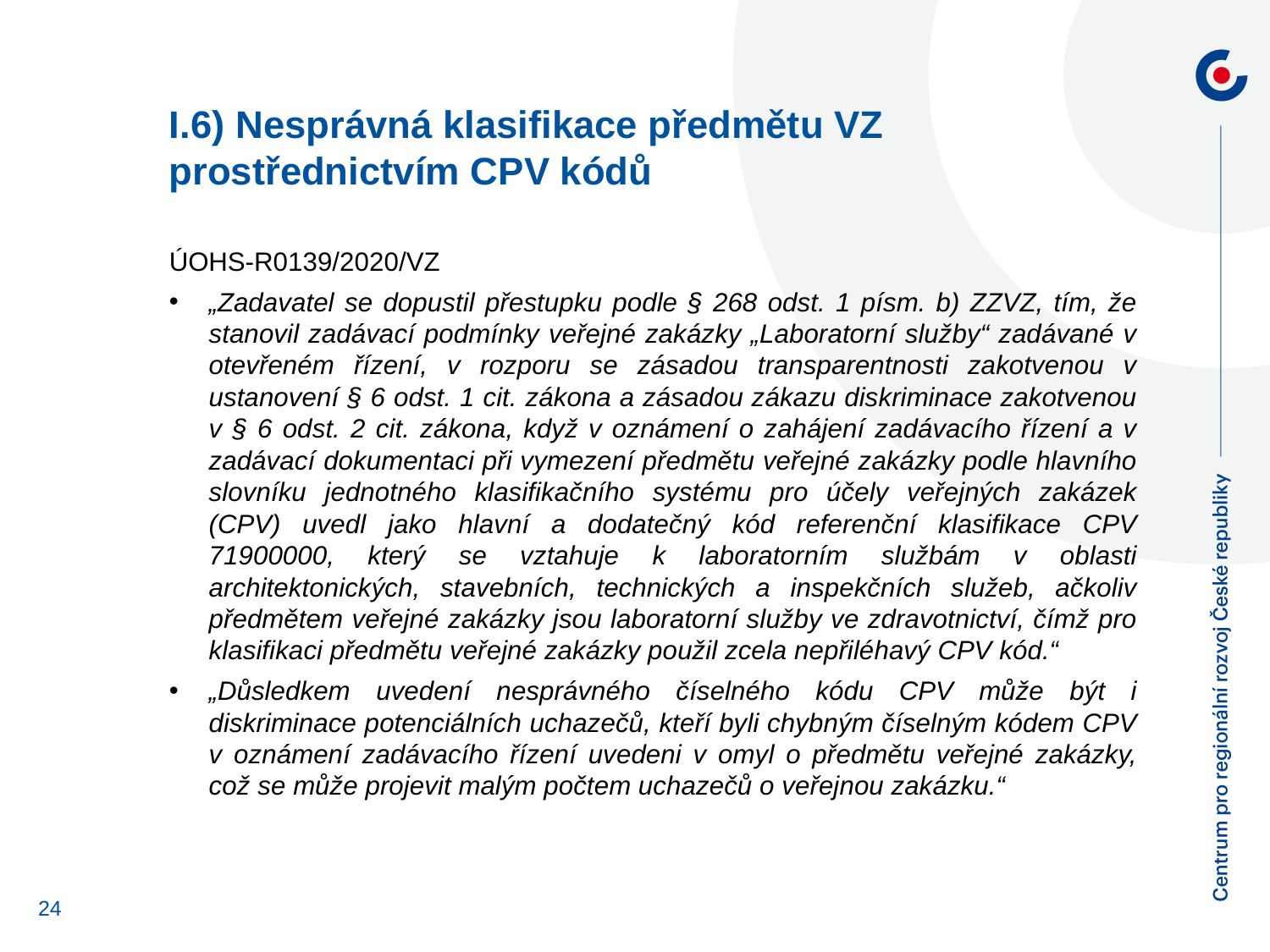

I.6) Nesprávná klasifikace předmětu VZ prostřednictvím CPV kódů
ÚOHS-R0139/2020/VZ
„Zadavatel se dopustil přestupku podle § 268 odst. 1 písm. b) ZZVZ, tím, že stanovil zadávací podmínky veřejné zakázky „Laboratorní služby“ zadávané v otevřeném řízení, v rozporu se zásadou transparentnosti zakotvenou v ustanovení § 6 odst. 1 cit. zákona a zásadou zákazu diskriminace zakotvenou v § 6 odst. 2 cit. zákona, když v oznámení o zahájení zadávacího řízení a v zadávací dokumentaci při vymezení předmětu veřejné zakázky podle hlavního slovníku jednotného klasifikačního systému pro účely veřejných zakázek (CPV) uvedl jako hlavní a dodatečný kód referenční klasifikace CPV 71900000, který se vztahuje k laboratorním službám v oblasti architektonických, stavebních, technických a inspekčních služeb, ačkoliv předmětem veřejné zakázky jsou laboratorní služby ve zdravotnictví, čímž pro klasifikaci předmětu veřejné zakázky použil zcela nepřiléhavý CPV kód.“
„Důsledkem uvedení nesprávného číselného kódu CPV může být i diskriminace potenciálních uchazečů, kteří byli chybným číselným kódem CPV v oznámení zadávacího řízení uvedeni v omyl o předmětu veřejné zakázky, což se může projevit malým počtem uchazečů o veřejnou zakázku.“

24